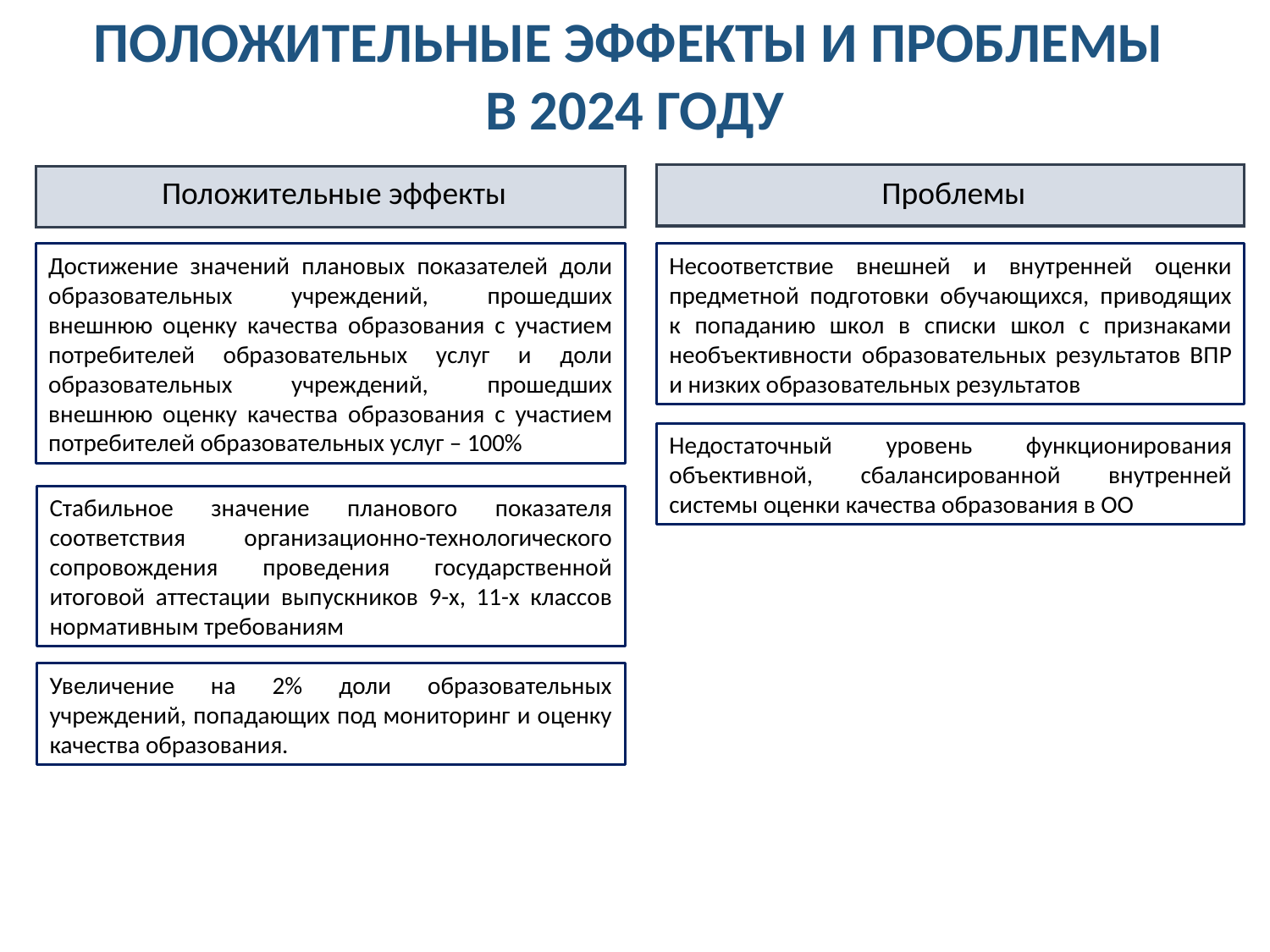

ПОЛОЖИТЕЛЬНЫЕ ЭФФЕКТЫ И ПРОБЛЕМЫ
В 2024 ГОДУ

Положительные эффекты
Проблемы
Достижение значений плановых показателей доли образовательных учреждений, прошедших внешнюю оценку качества образования с участием потребителей образовательных услуг и доли образовательных учреждений, прошедших внешнюю оценку качества образования с участием потребителей образовательных услуг – 100%
Несоответствие внешней и внутренней оценки предметной подготовки обучающихся, приводящих к попаданию школ в списки школ с признаками необъективности образовательных результатов ВПР и низких образовательных результатов
Недостаточный уровень функционирования объективной, сбалансированной внутренней системы оценки качества образования в ОО
Стабильное значение планового показателя соответствия организационно-технологического сопровождения проведения государственной итоговой аттестации выпускников 9-х, 11-х классов нормативным требованиям
Увеличение на 2% доли образовательных учреждений, попадающих под мониторинг и оценку качества образования.